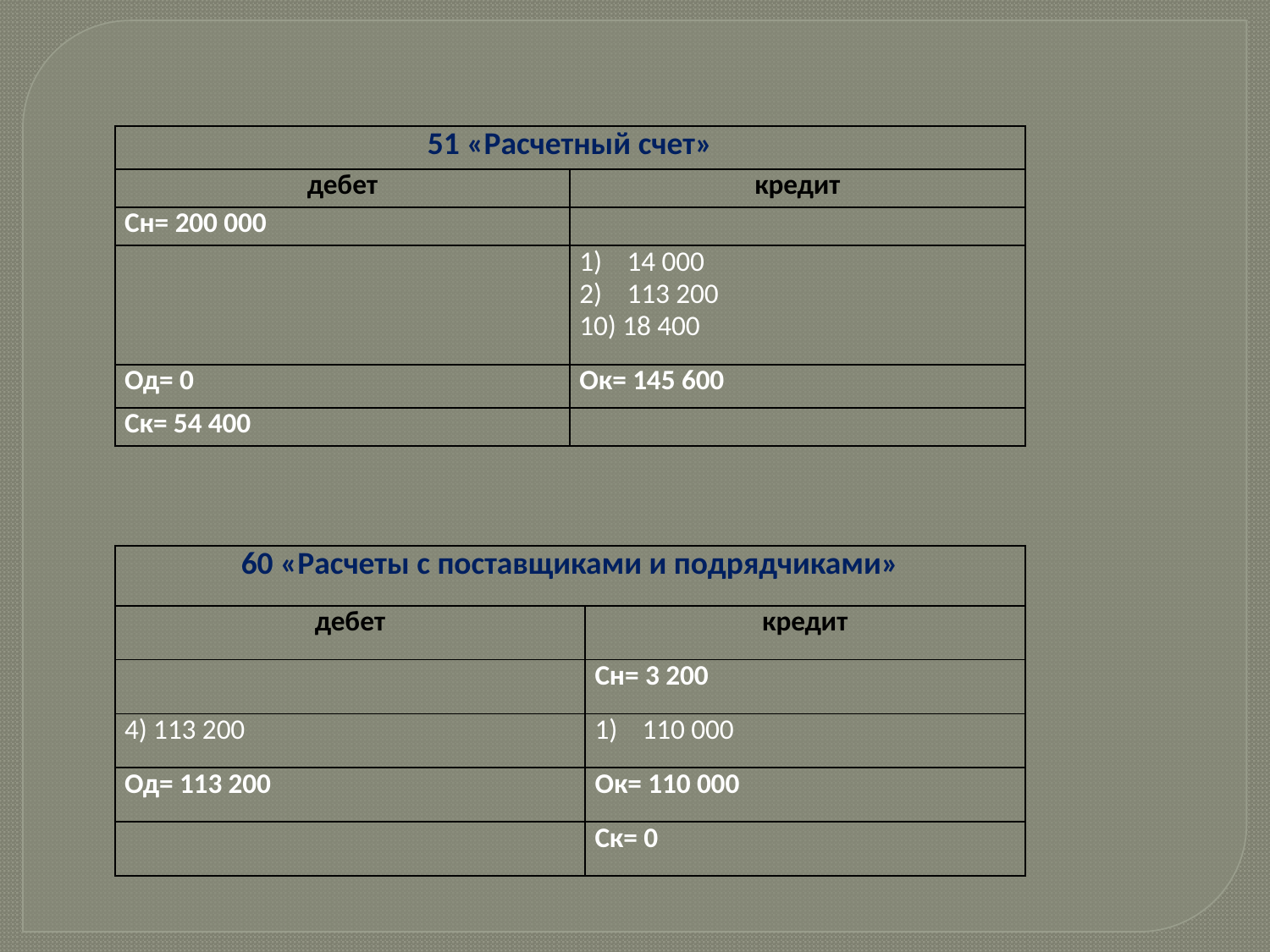

| 51 «Расчетный счет» |  |
| --- | --- |
| дебет | кредит |
| Сн= 200 000 |  |
|  | 14 000 113 200 10) 18 400 |
| Од= 0 | Ок= 145 600 |
| Ск= 54 400 |  |
| 60 «Расчеты с поставщиками и подрядчиками» |  |
| --- | --- |
| дебет | кредит |
|  | Сн= 3 200 |
| 4) 113 200 | 110 000 |
| Од= 113 200 | Ок= 110 000 |
|  | Ск= 0 |